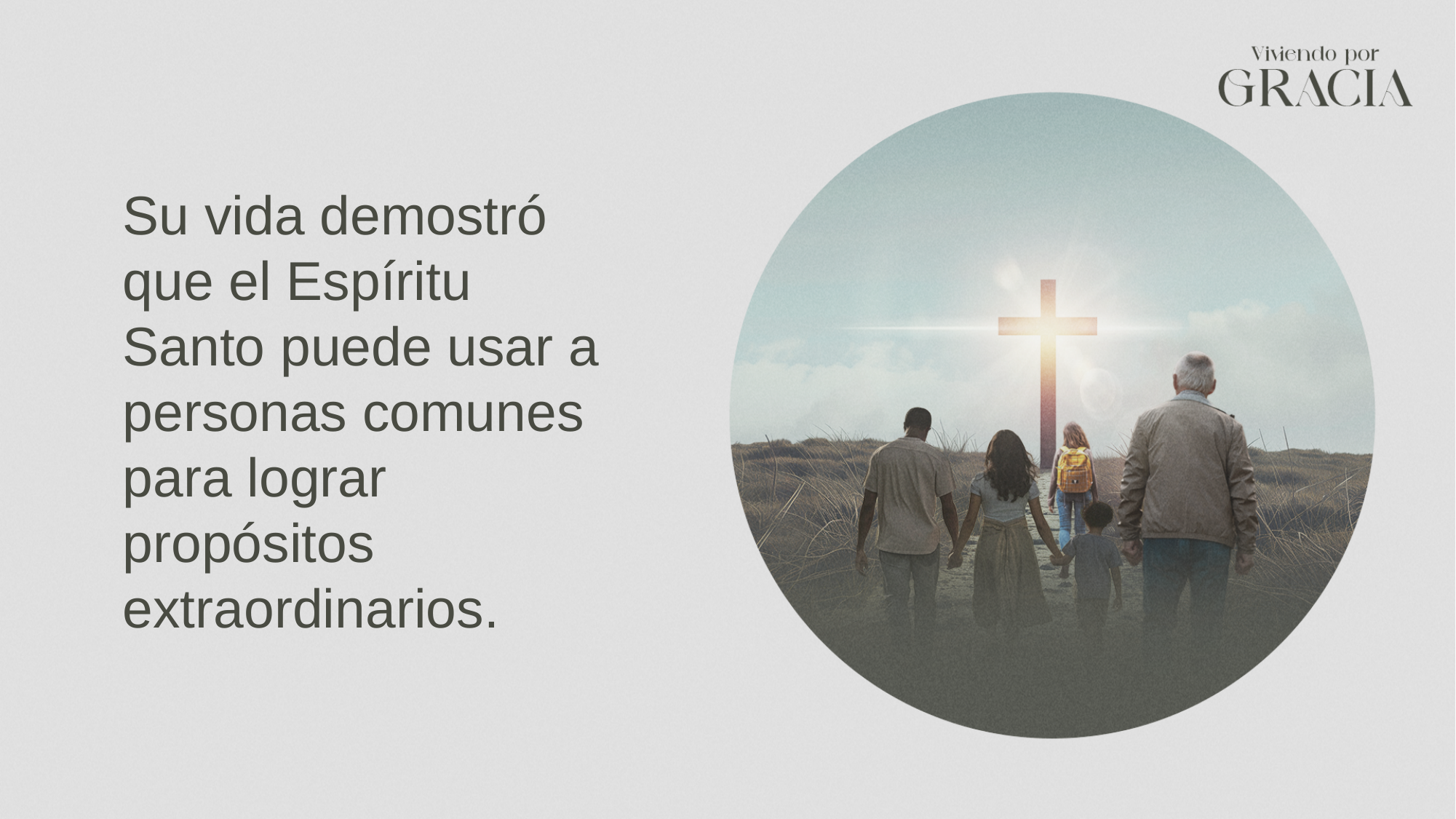

Su vida demostró que el Espíritu Santo puede usar a personas comunes para lograr propósitos extraordinarios.